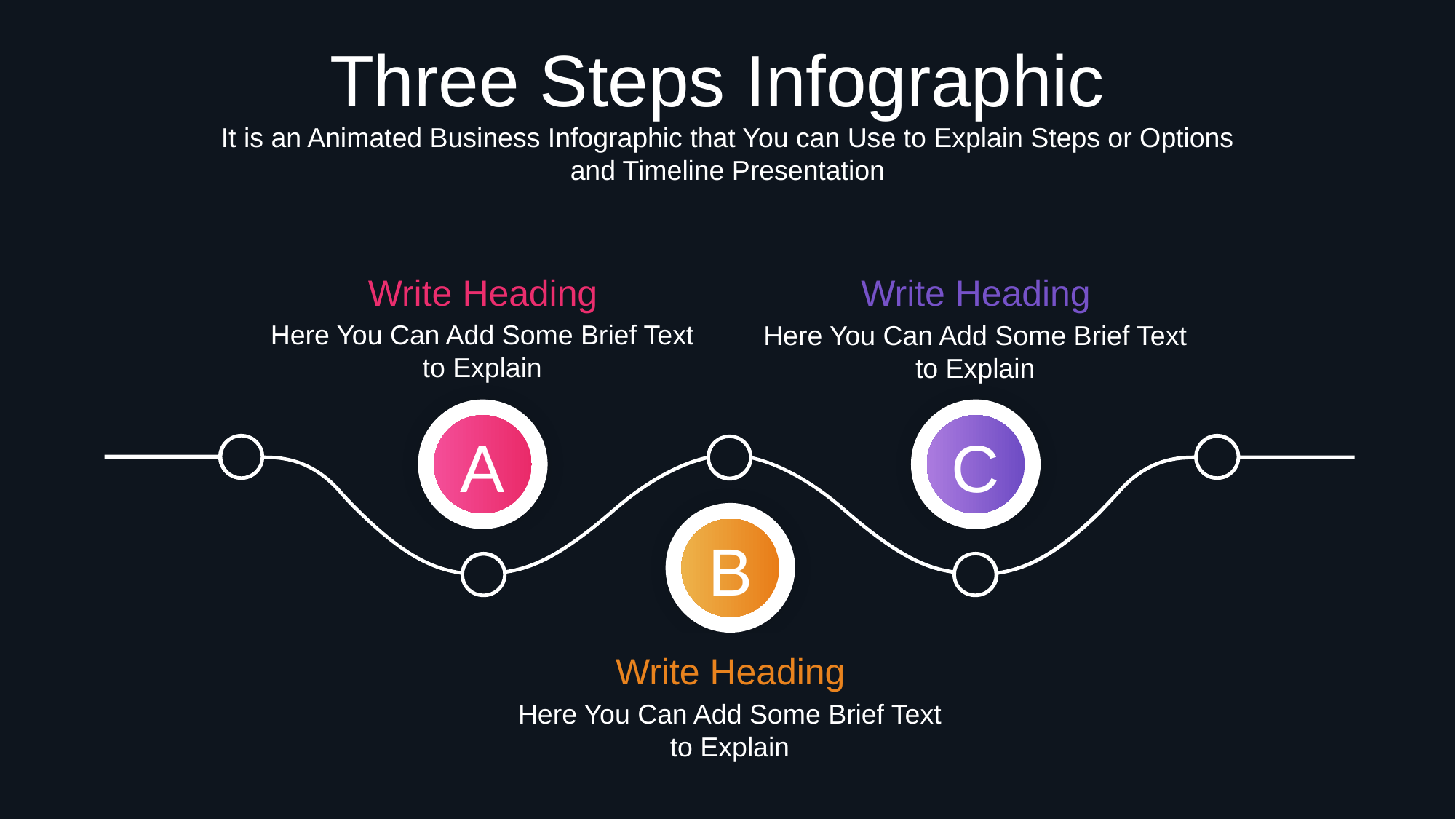

Three Steps Infographic
It is an Animated Business Infographic that You can Use to Explain Steps or Options and Timeline Presentation
Write Heading
Here You Can Add Some Brief Text to Explain
Write Heading
Here You Can Add Some Brief Text to Explain

A
C

B

Write Heading
Here You Can Add Some Brief Text to Explain